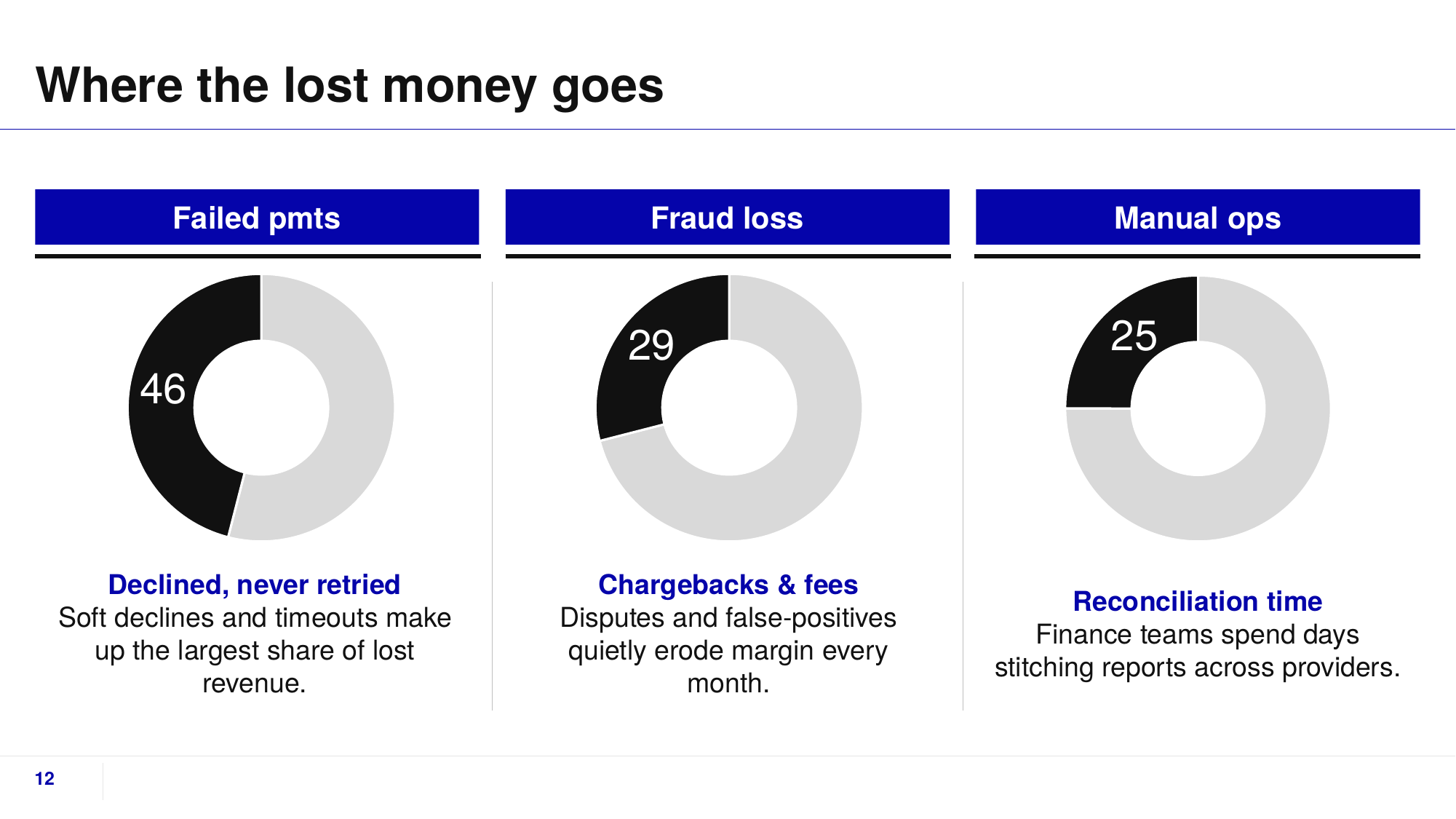

# Where the lost money goes
Failed pmts
Fraud loss
Manual ops

### Chart

| Category | Loss |
|---|---|
| Rest | 54.0 |
| Failed | 46.0 |

### Chart

| Category | Loss |
|---|---|
| Rest | 71.0 |
| Fraud | 29.0 |

### Chart

| Category | Loss |
|---|---|
| Rest | 75.0 |
| Ops | 25.0 |
Declined, never retried
Soft declines and timeouts make up the largest share of lost revenue.
Chargebacks & fees
Disputes and false-positives quietly erode margin every month.
Reconciliation time
Finance teams spend days stitching reports across providers.
12